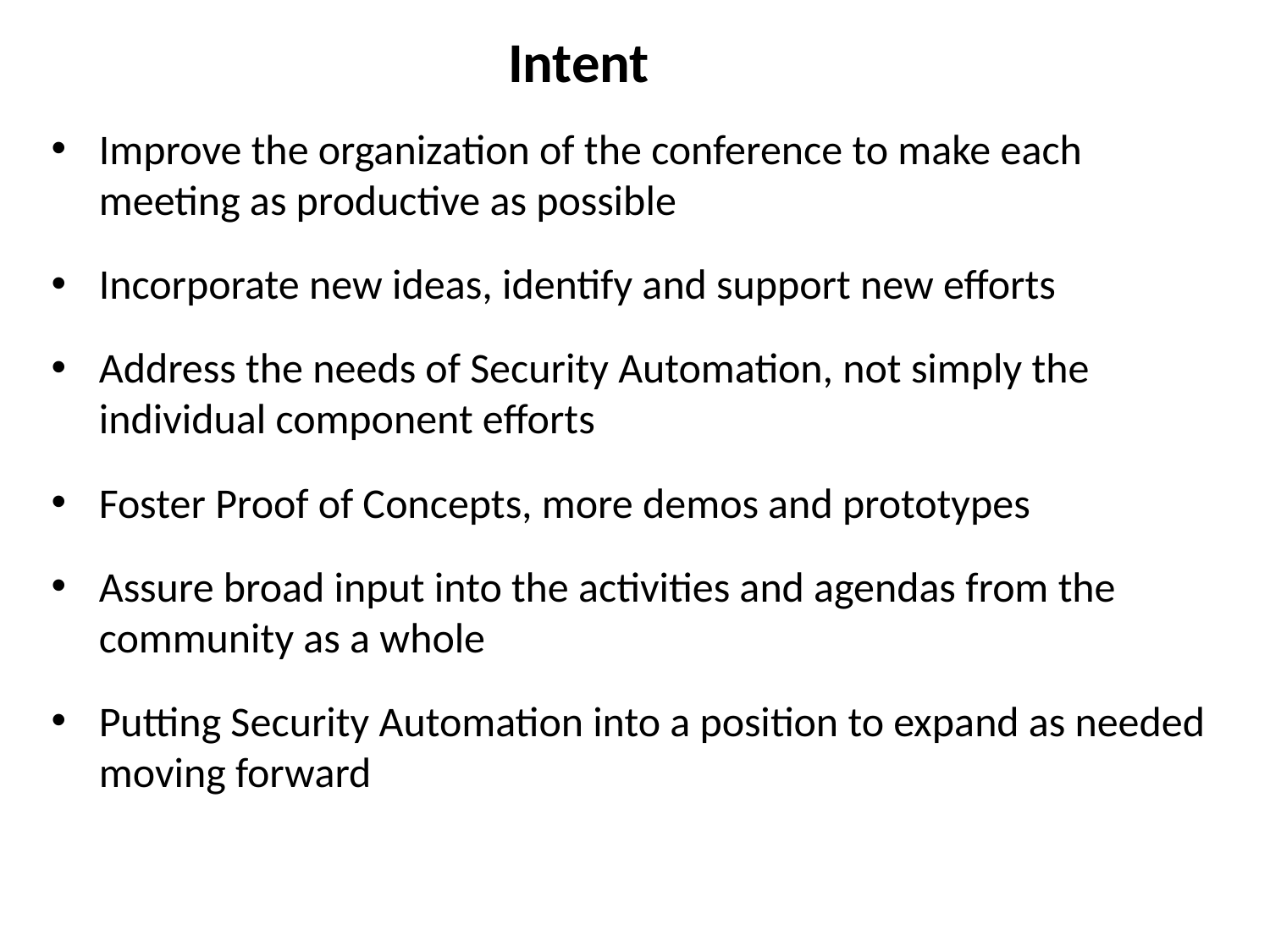

# Intent
Improve the organization of the conference to make each meeting as productive as possible

Incorporate new ideas, identify and support new efforts

Address the needs of Security Automation, not simply the individual component efforts

Foster Proof of Concepts, more demos and prototypes

Assure broad input into the activities and agendas from the community as a whole

Putting Security Automation into a position to expand as needed moving forward